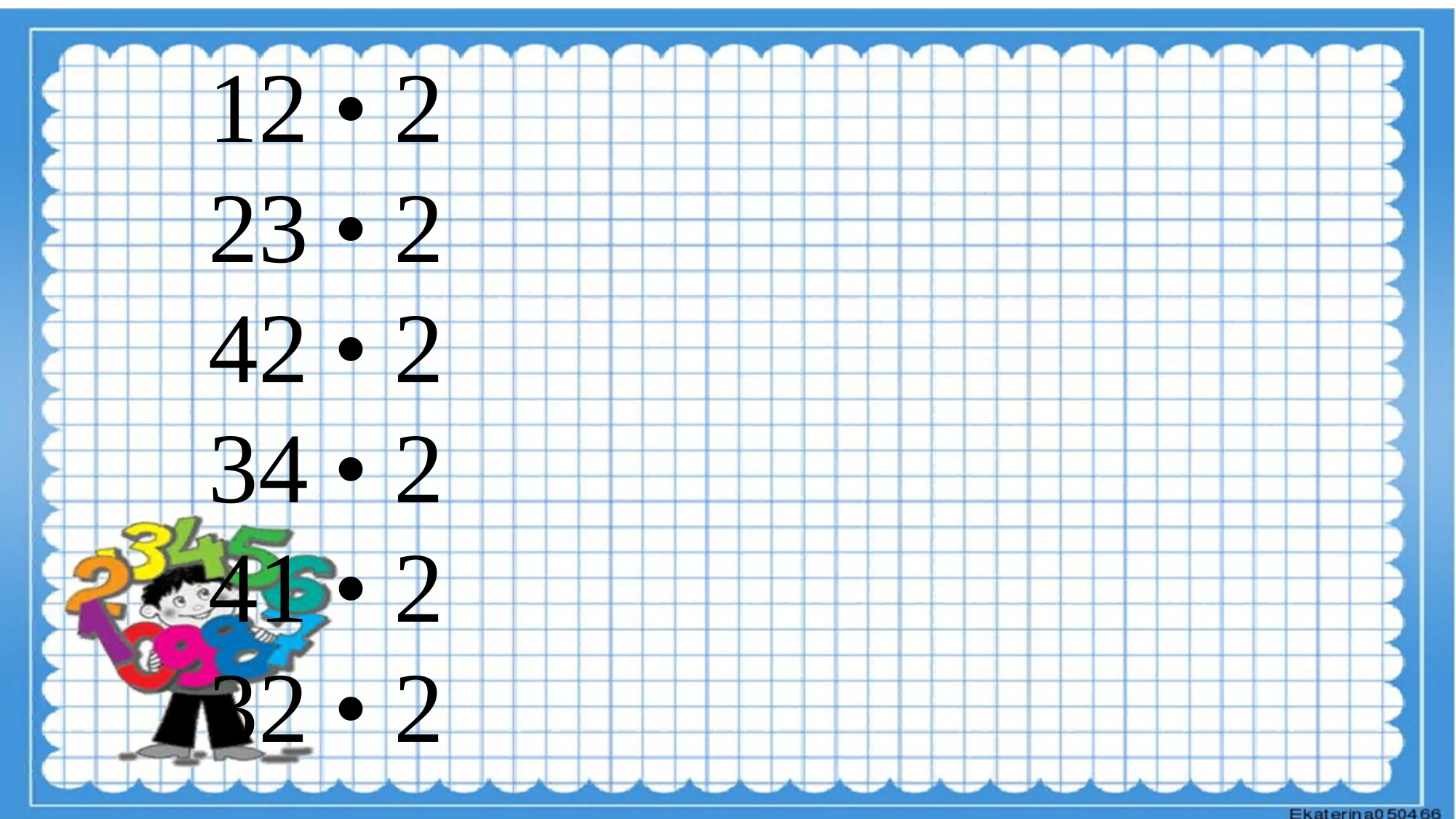

12 • 2
23 • 2
42 • 2
34 • 2
41 • 2
32 • 2
#